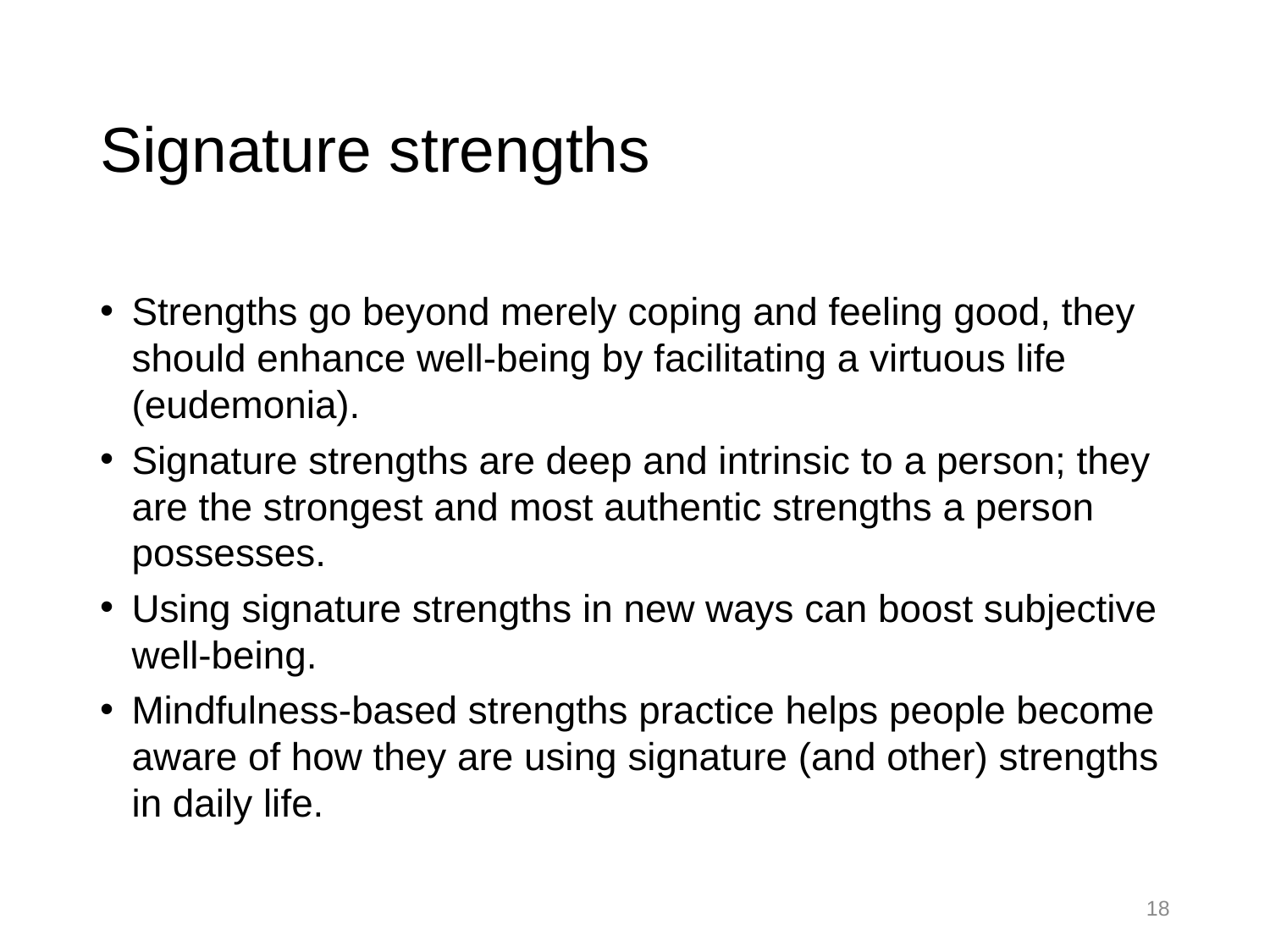

# Signature strengths
Strengths go beyond merely coping and feeling good, they should enhance well-being by facilitating a virtuous life (eudemonia).
Signature strengths are deep and intrinsic to a person; they are the strongest and most authentic strengths a person possesses.
Using signature strengths in new ways can boost subjective well-being.
Mindfulness-based strengths practice helps people become aware of how they are using signature (and other) strengths in daily life.
18